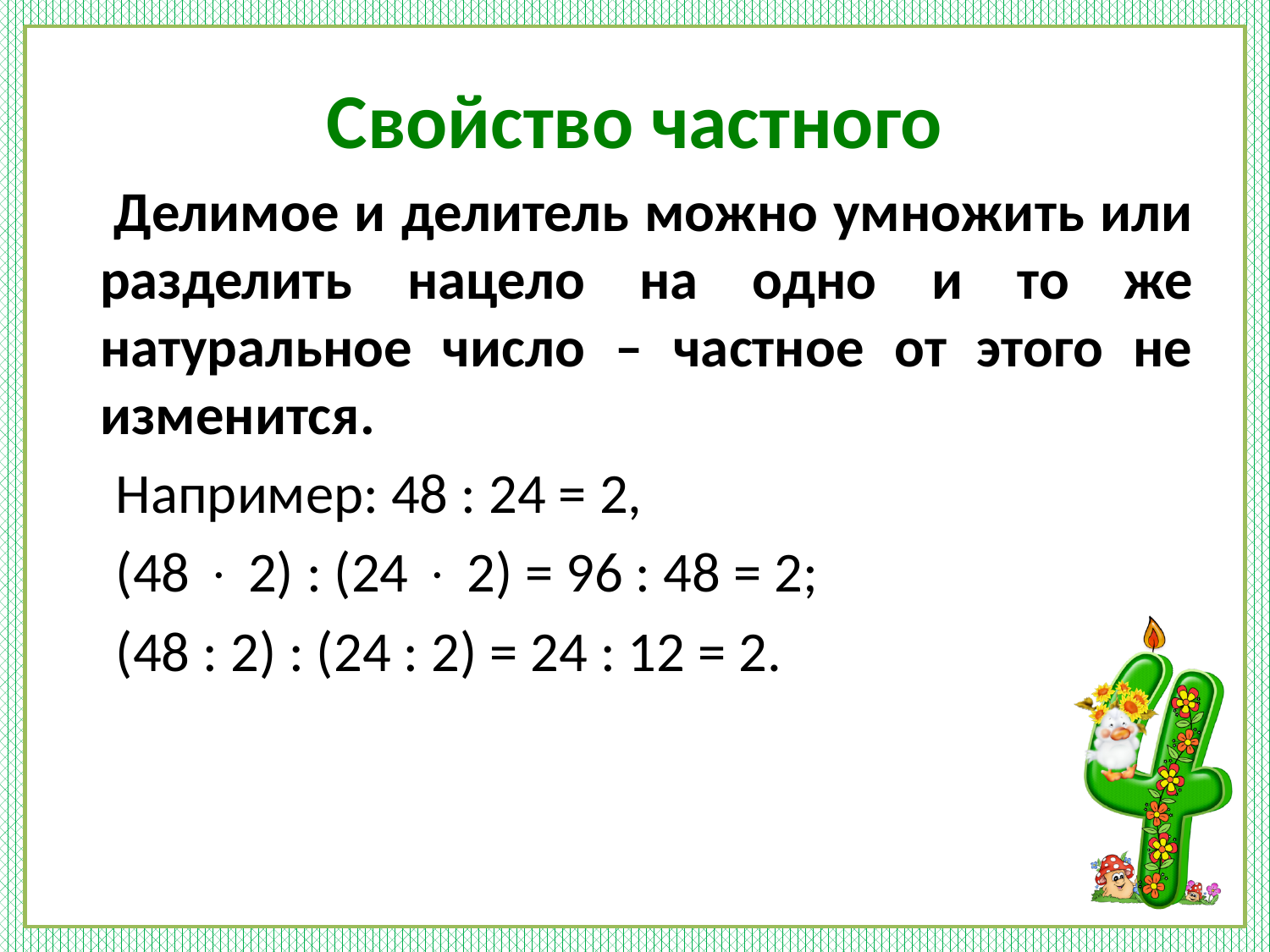

# Свойство частного
    Делимое и делитель можно умножить или разделить нацело на одно и то же натуральное число – частное от этого не изменится.
     Например: 48 : 24 = 2,
     (48 ⋅ 2) : (24 ⋅ 2) = 96 : 48 = 2;
     (48 : 2) : (24 : 2) = 24 : 12 = 2.